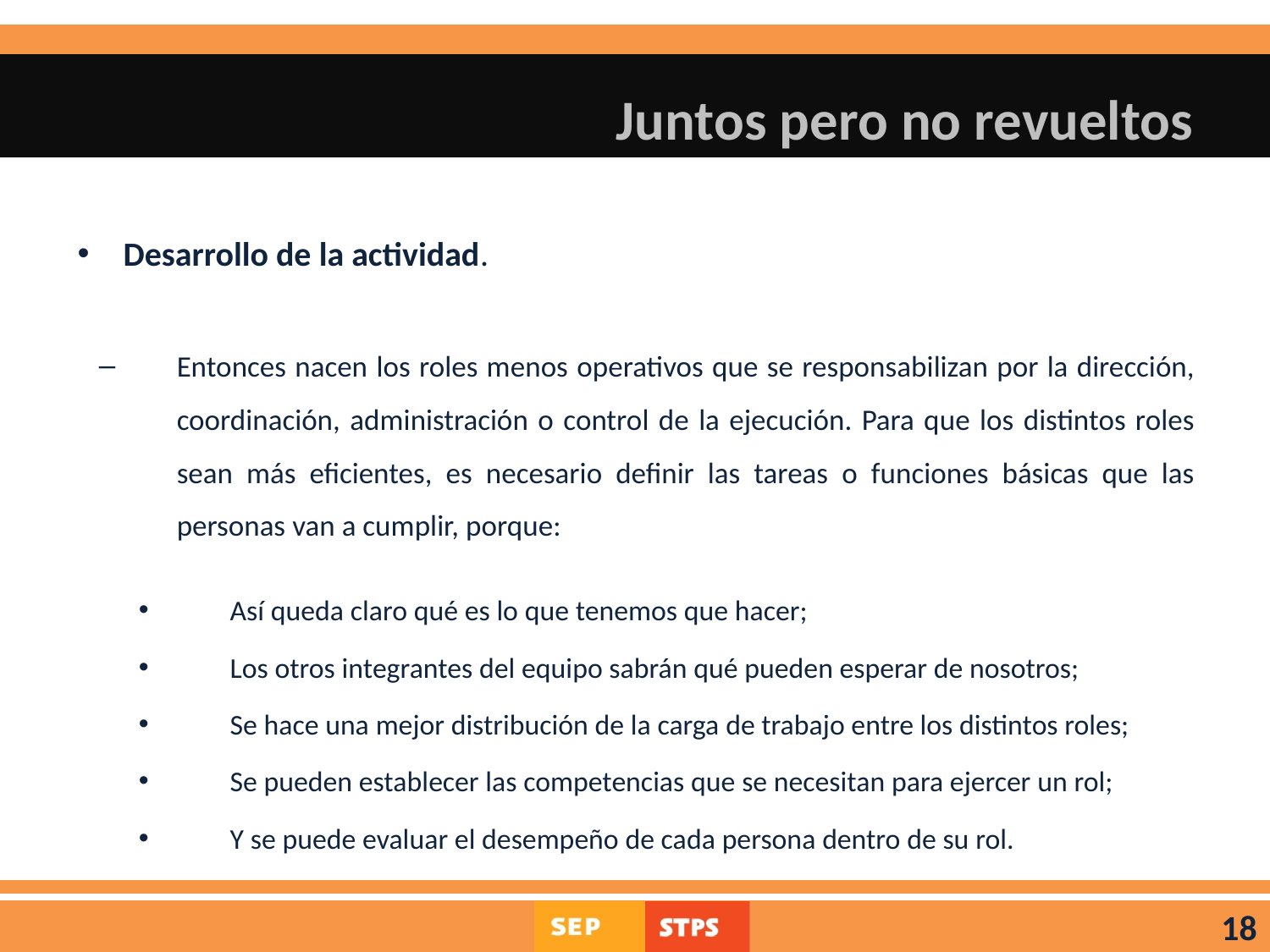

# Juntos pero no revueltos
Desarrollo de la actividad.

Entonces nacen los roles menos operativos que se responsabilizan por la dirección, coordinación, administración o control de la ejecución. Para que los distintos roles sean más eficientes, es necesario definir las tareas o funciones básicas que las personas van a cumplir, porque:

Así queda claro qué es lo que tenemos que hacer;
Los otros integrantes del equipo sabrán qué pueden esperar de nosotros;
Se hace una mejor distribución de la carga de trabajo entre los distintos roles;
Se pueden establecer las competencias que se necesitan para ejercer un rol;
Y se puede evaluar el desempeño de cada persona dentro de su rol.

18